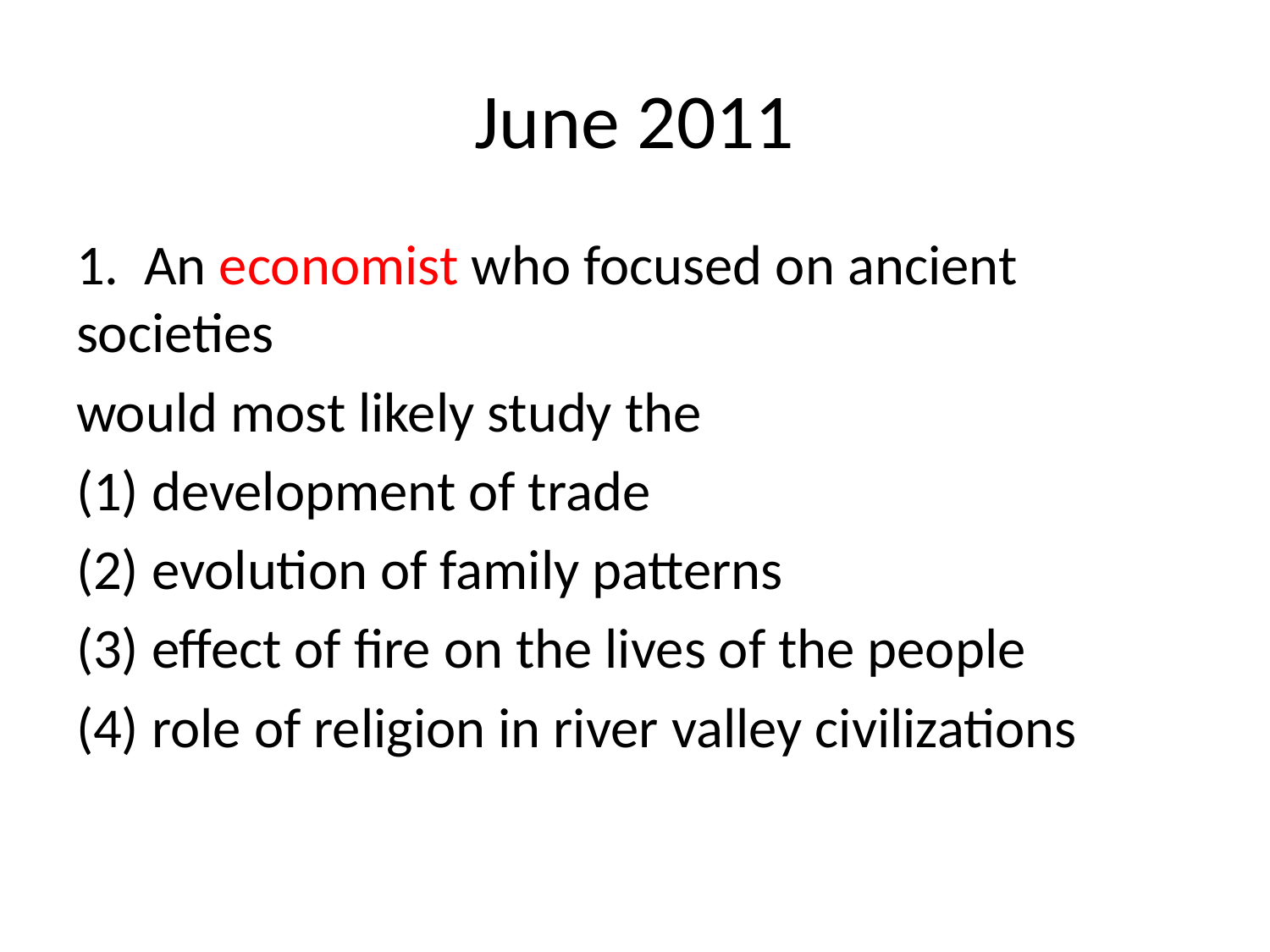

# June 2011
1.  An economist who focused on ancient societies
would most likely study the
(1) development of trade
(2) evolution of family patterns
(3) effect of fire on the lives of the people
(4) role of religion in river valley civilizations